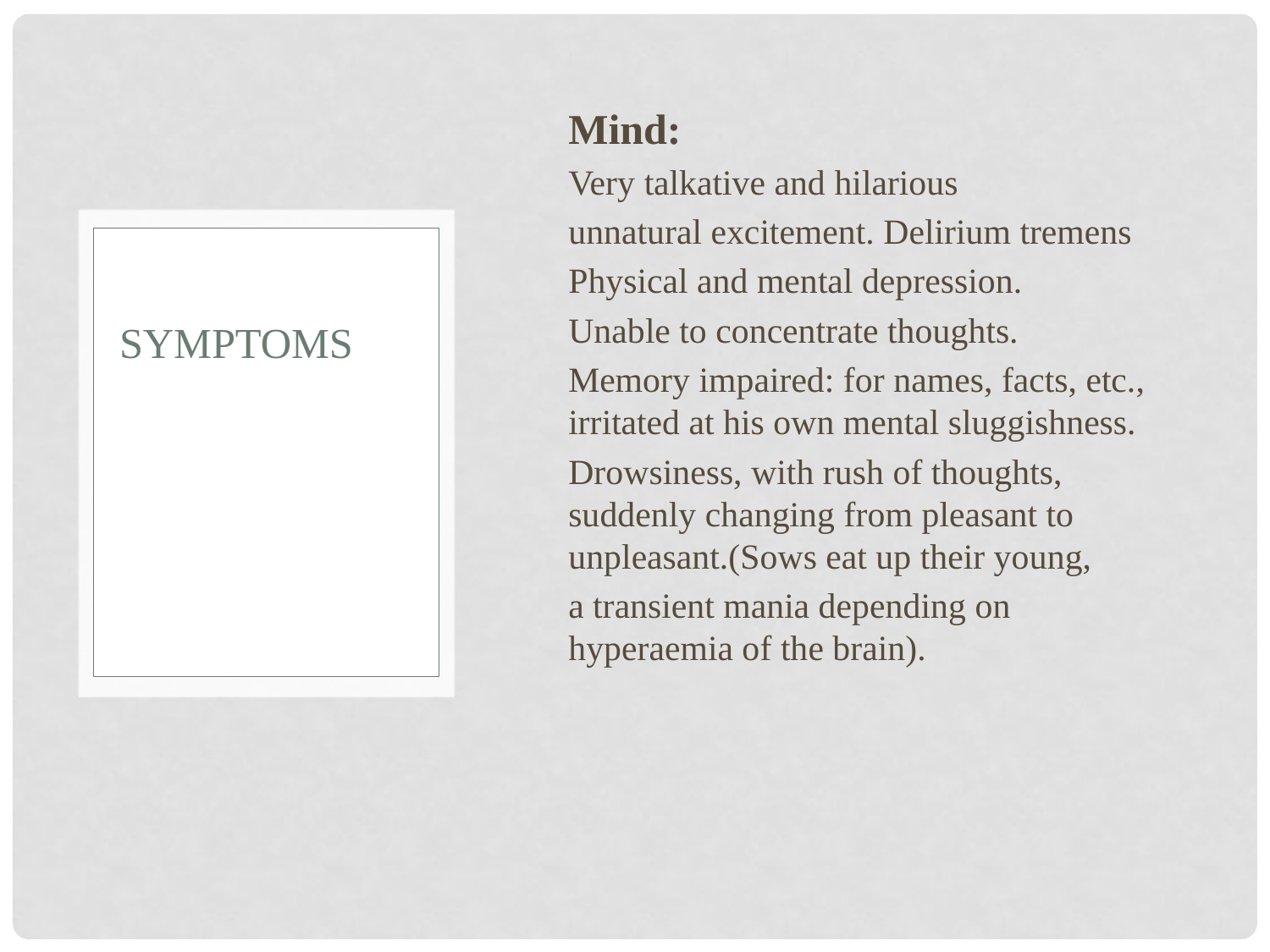

Mind:
Very talkative and hilarious
unnatural excitement. Delirium tremens
Physical and mental depression.
Unable to concentrate thoughts.
Memory impaired: for names, facts, etc., irritated at his own mental sluggishness.
Drowsiness, with rush of thoughts, suddenly changing from pleasant to unpleasant.(Sows eat up their young,
a transient mania depending on hyperaemia of the brain).
# Symptoms